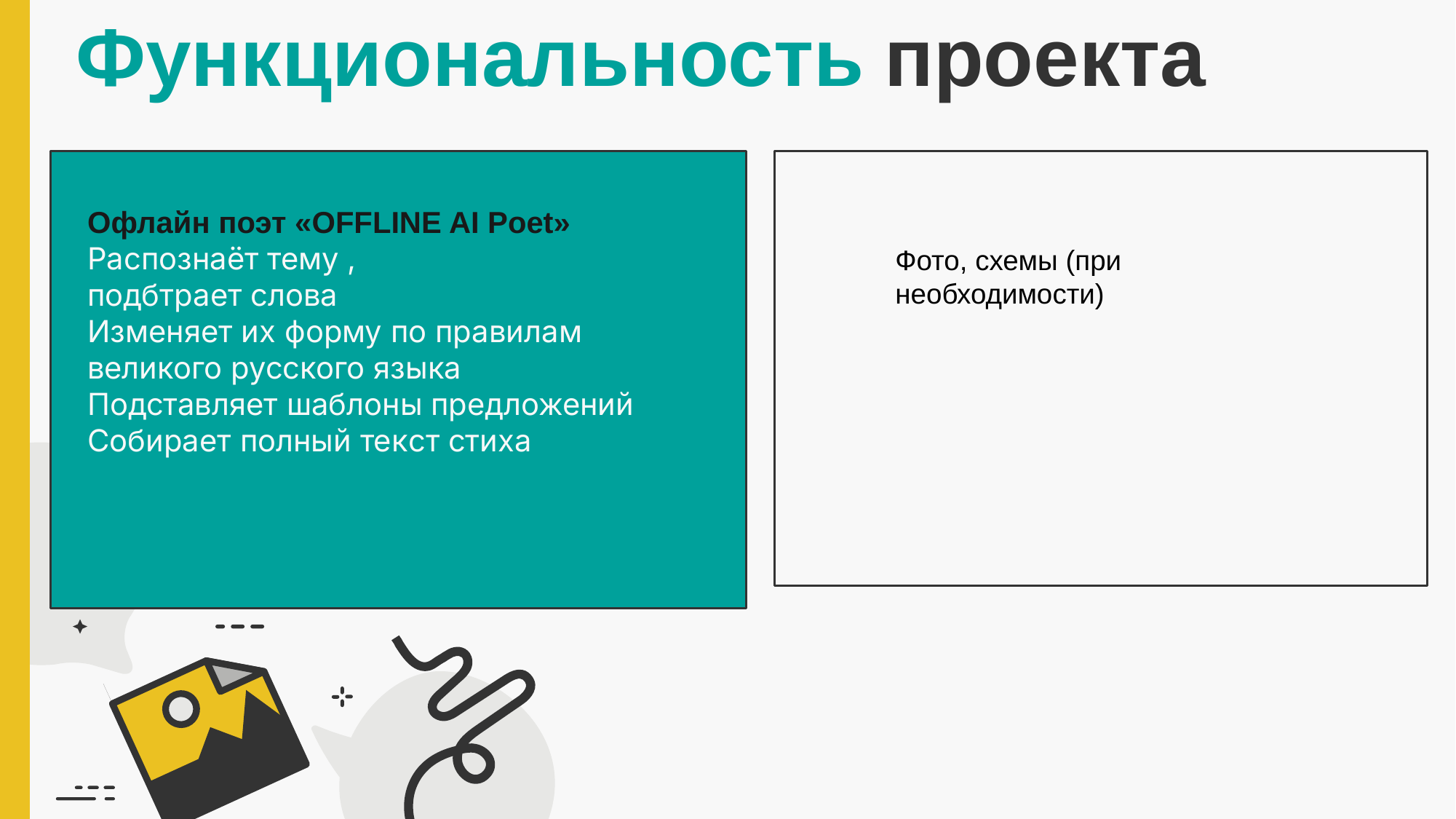

Функциональность проекта

Офлайн поэт «OFFLINE AI Poet»
Распознаёт тему ,
подбтрает слова
Изменяет их форму по правилам великого русского языка
Подставляет шаблоны предложений
Собирает полный текcт стиха
Фото, схемы (при необходимости)